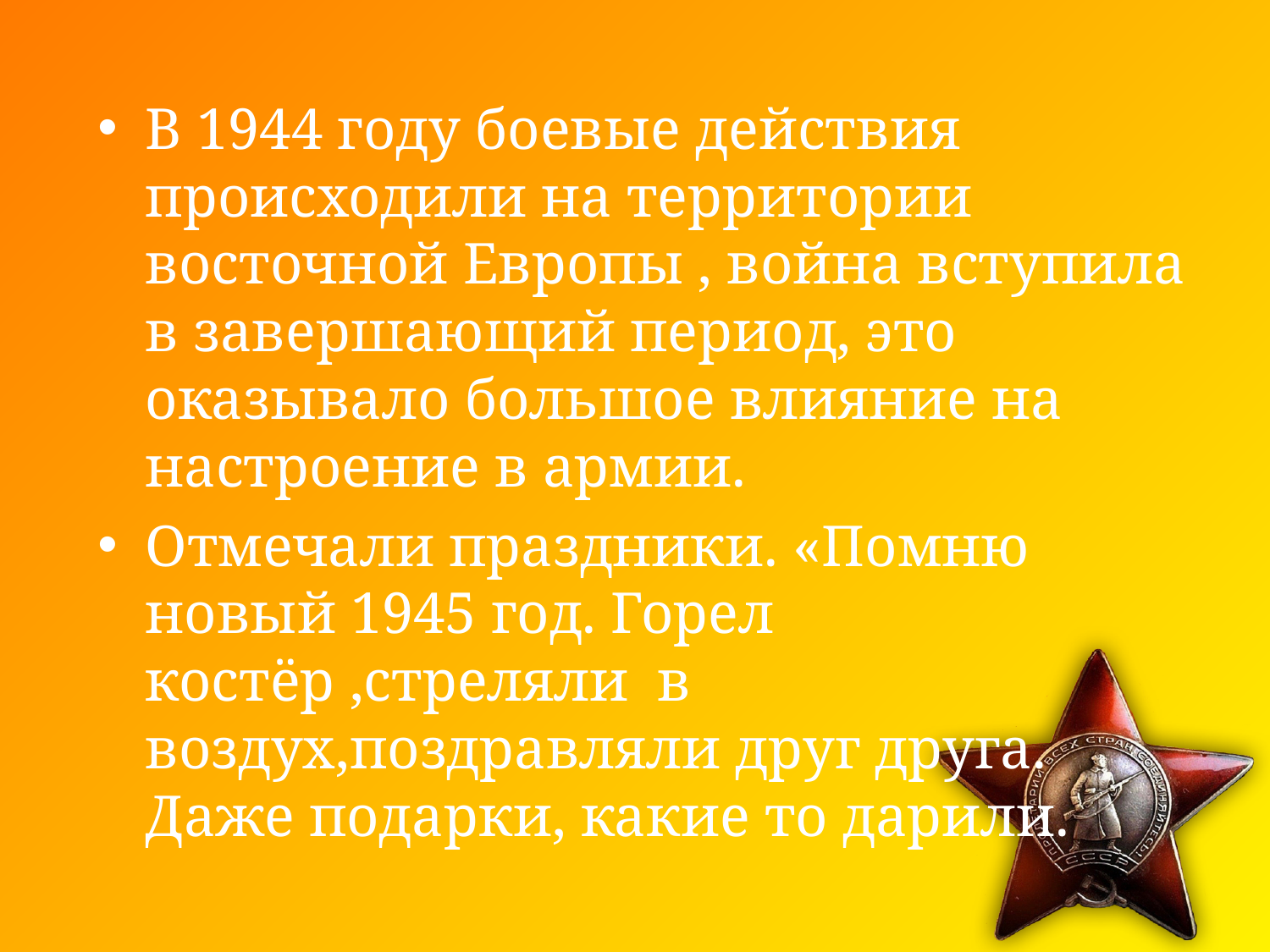

В 1944 году боевые действия происходили на территории восточной Европы , война вступила в завершающий период, это оказывало большое влияние на настроение в армии.
Отмечали праздники. «Помню новый 1945 год. Горел костёр ,стреляли  в воздух,поздравляли друг друга. Даже подарки, какие то дарили.
#